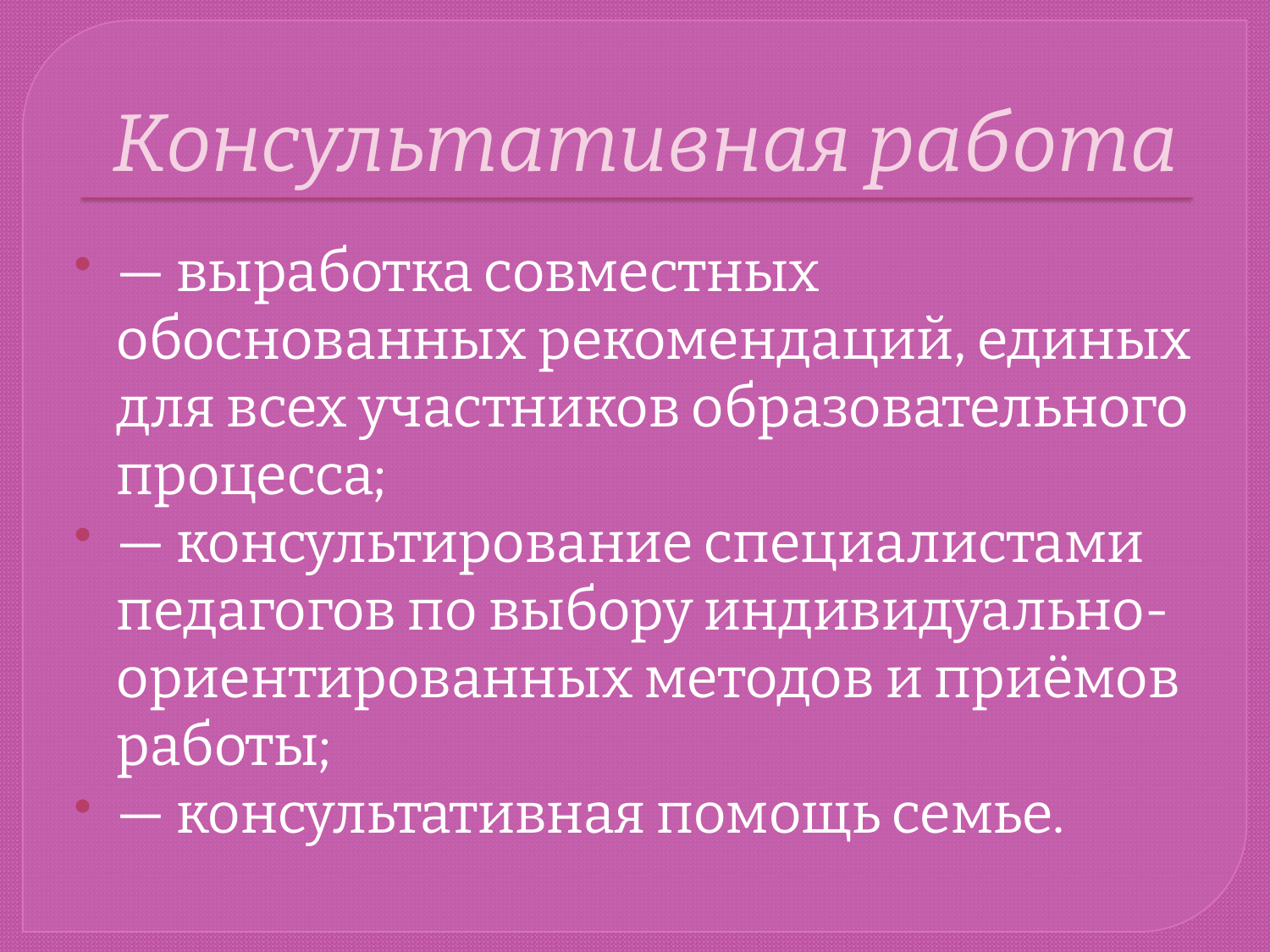

# Консультативная работа
— выработка совместных обоснованных рекомендаций, единых для всех участников образовательного процесса;
— консультирование специалистами педагогов по выбору индивидуально-ориентированных методов и приёмов работы;
— консультативная помощь семье.